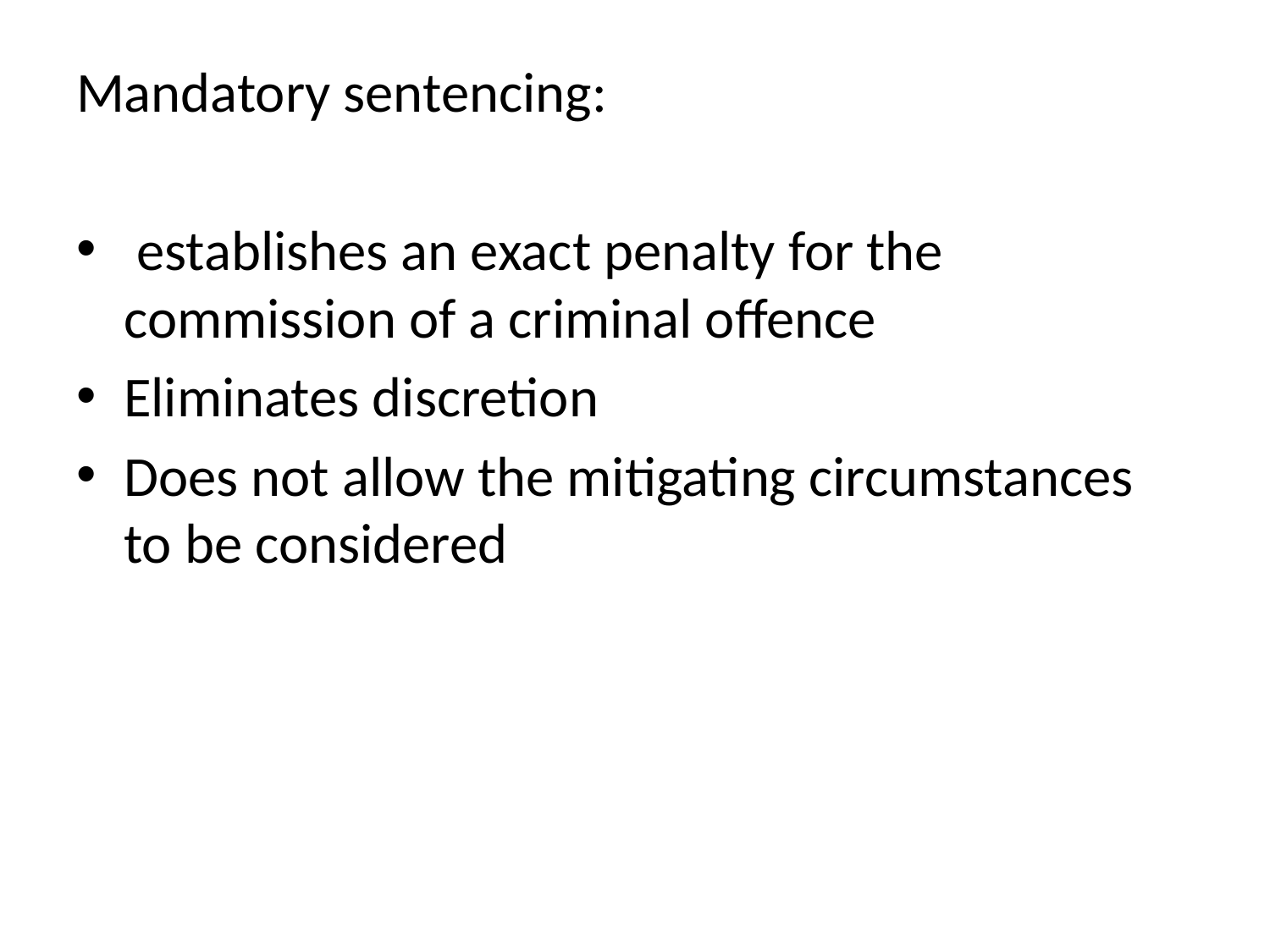

Mandatory sentencing:

 establishes an exact penalty for the commission of a criminal offence
Eliminates discretion
Does not allow the mitigating circumstances to be considered